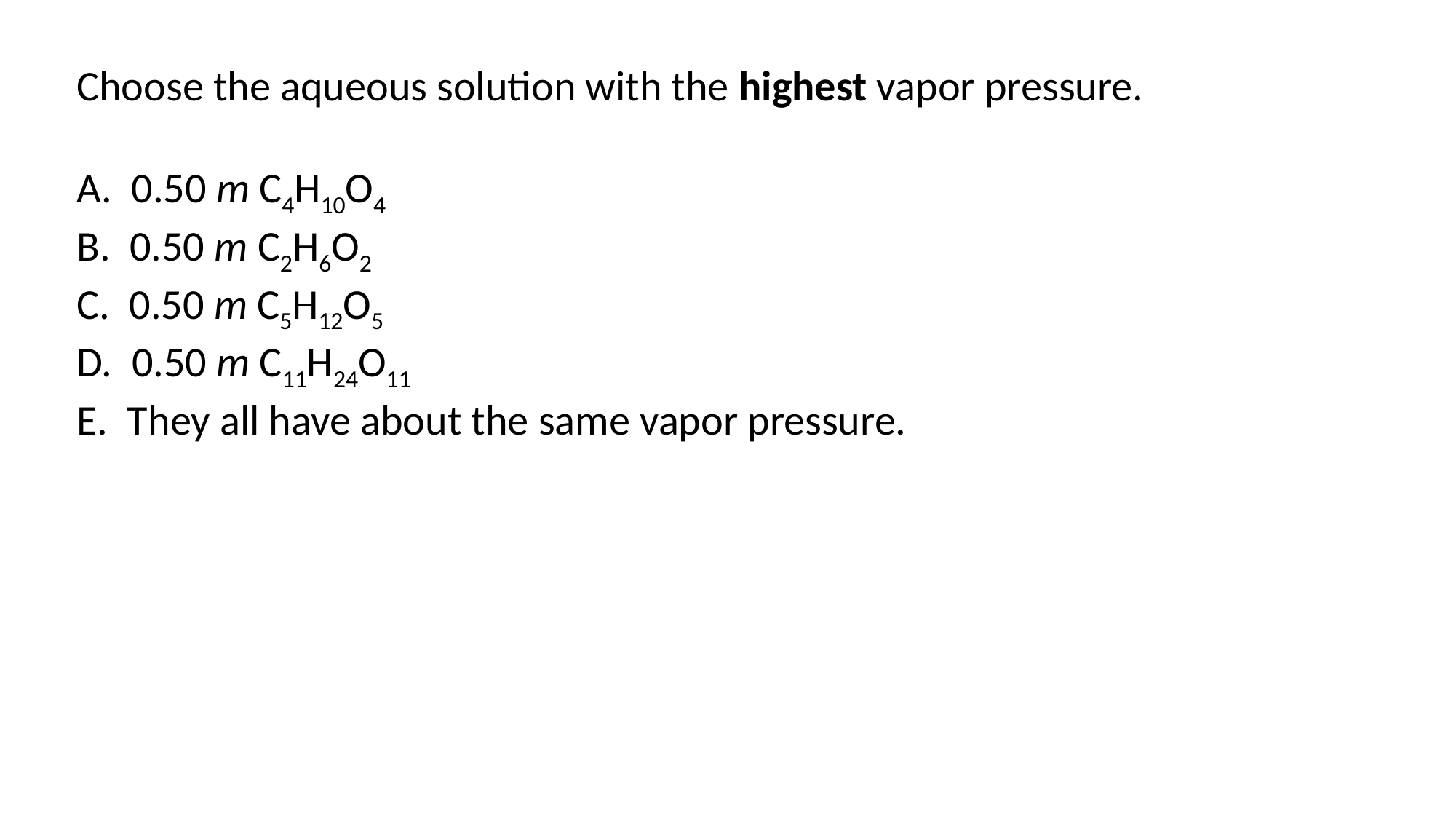

Choose the aqueous solution with the highest vapor pressure.

A.  0.50 m C4H10O4
B.  0.50 m C2H6O2
C.  0.50 m C5H12O5
D.  0.50 m C11H24O11
E.  They all have about the same vapor pressure.